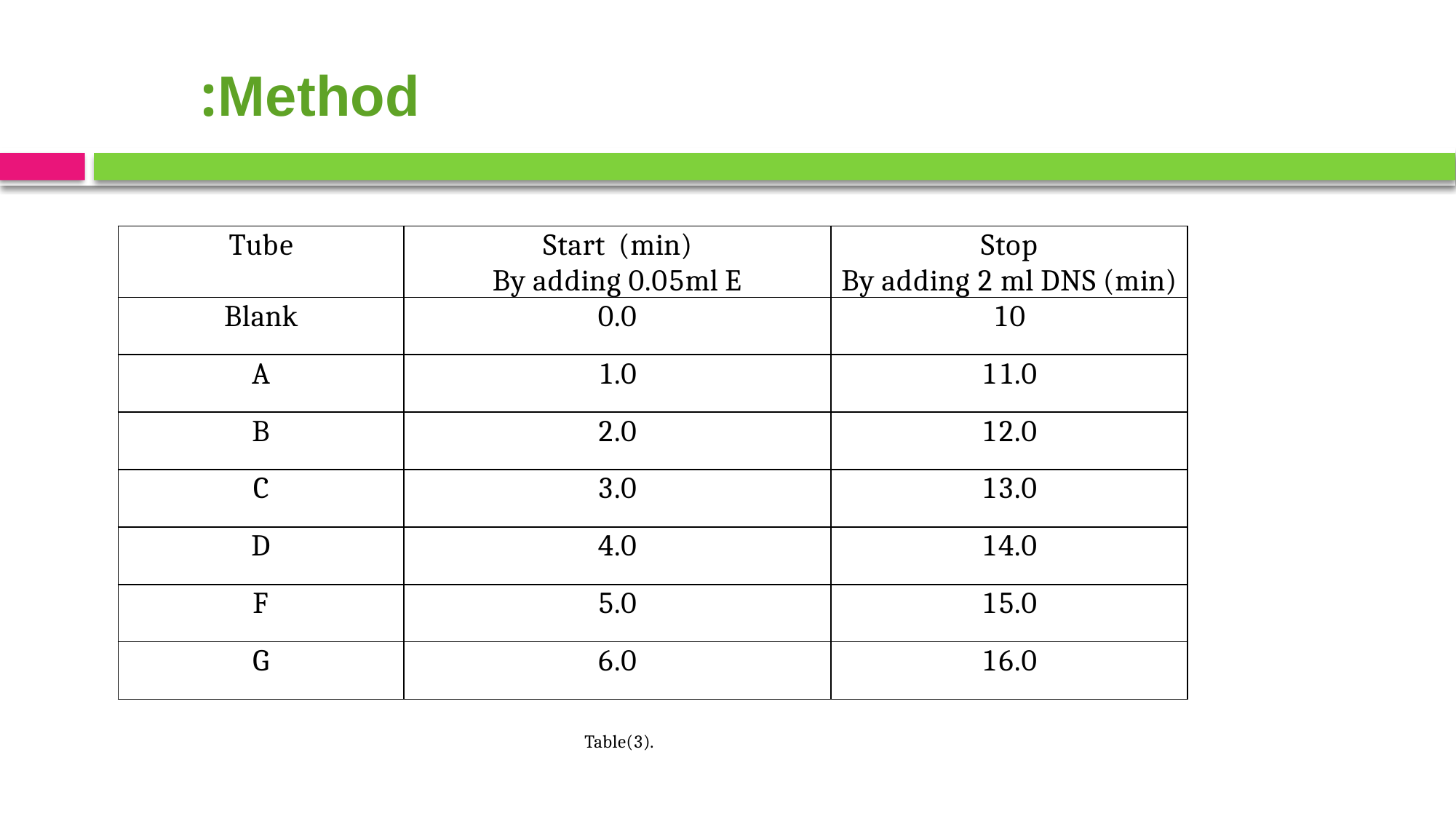

Method:
#
| Tube | Start (min) By adding 0.05ml E | Stop By adding 2 ml DNS (min) |
| --- | --- | --- |
| Blank | 0.0 | 10 |
| A | 1.0 | 11.0 |
| B | 2.0 | 12.0 |
| C | 3.0 | 13.0 |
| D | 4.0 | 14.0 |
| F | 5.0 | 15.0 |
| G | 6.0 | 16.0 |
Table(3).